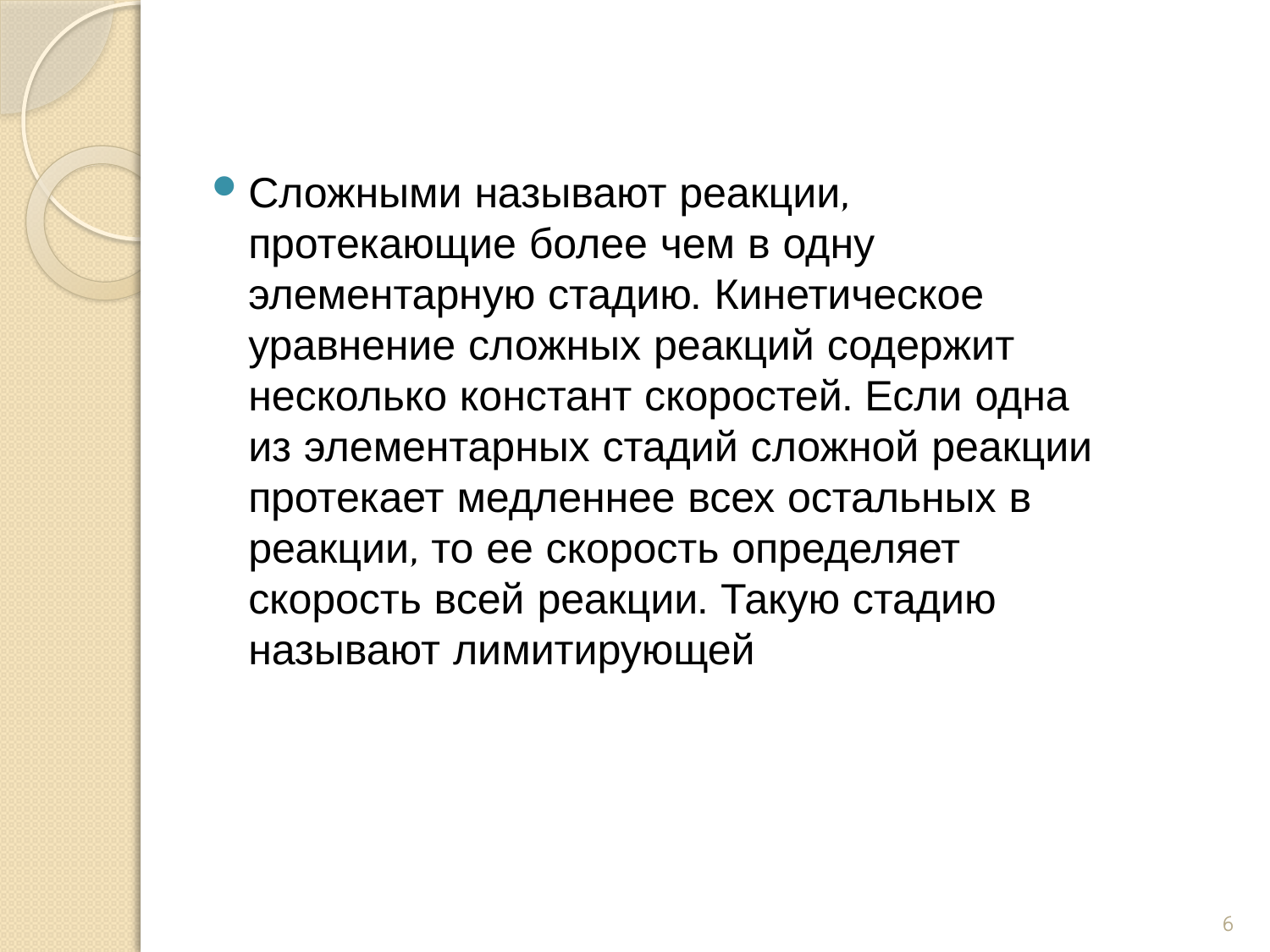

Сложными называют реакции, протекающие более чем в одну элементарную стадию. Кинетическое уравнение сложных реакций содержит несколько констант скоростей. Если одна из элементарных стадий сложной реакции протекает медленнее всех остальных в реакции, то ее скорость определяет скорость всей реакции. Такую стадию называют лимитирующей
6